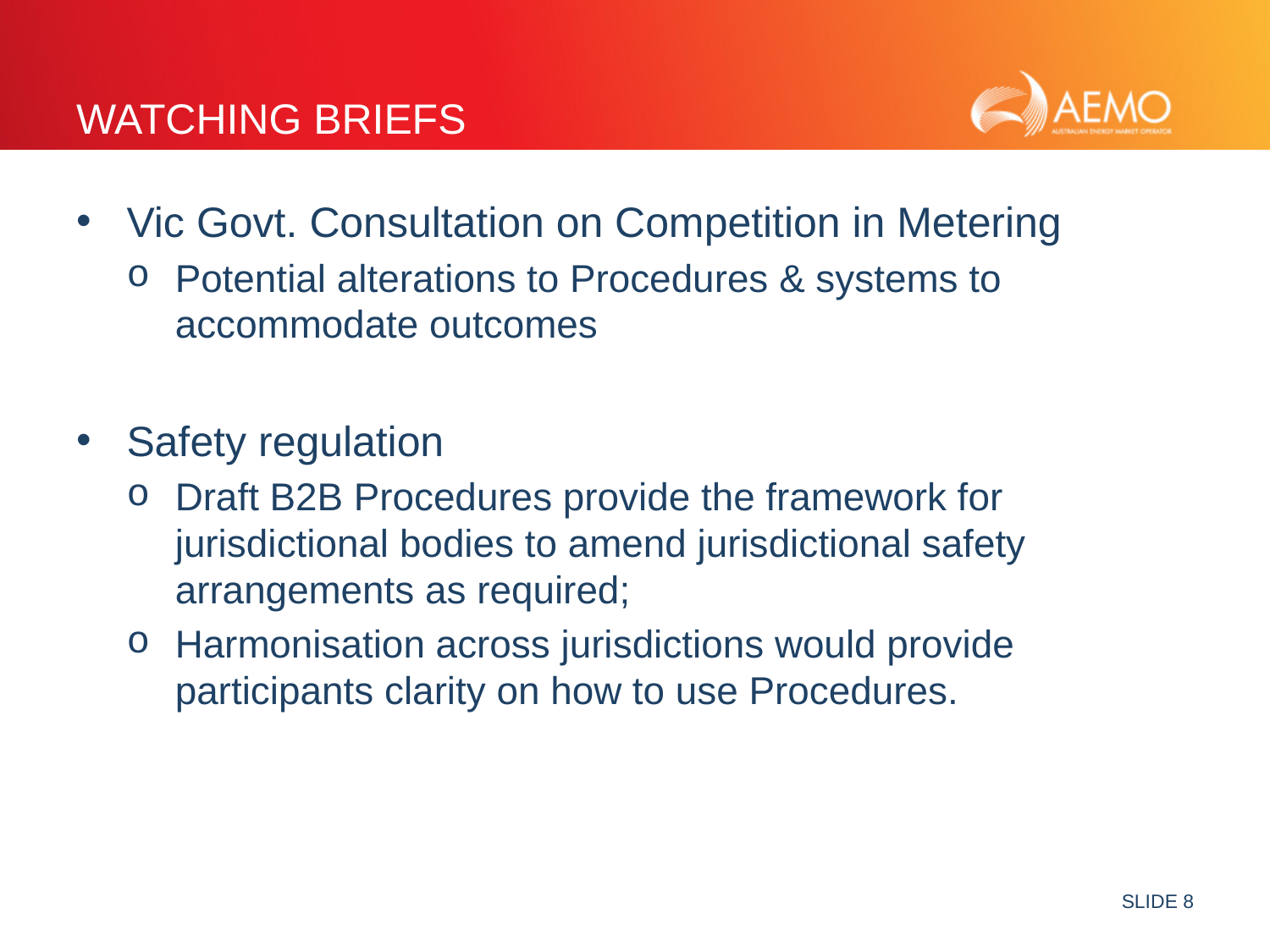

# Watching briefs
Vic Govt. Consultation on Competition in Metering
Potential alterations to Procedures & systems to accommodate outcomes

Safety regulation
Draft B2B Procedures provide the framework for jurisdictional bodies to amend jurisdictional safety arrangements as required;
Harmonisation across jurisdictions would provide participants clarity on how to use Procedures.